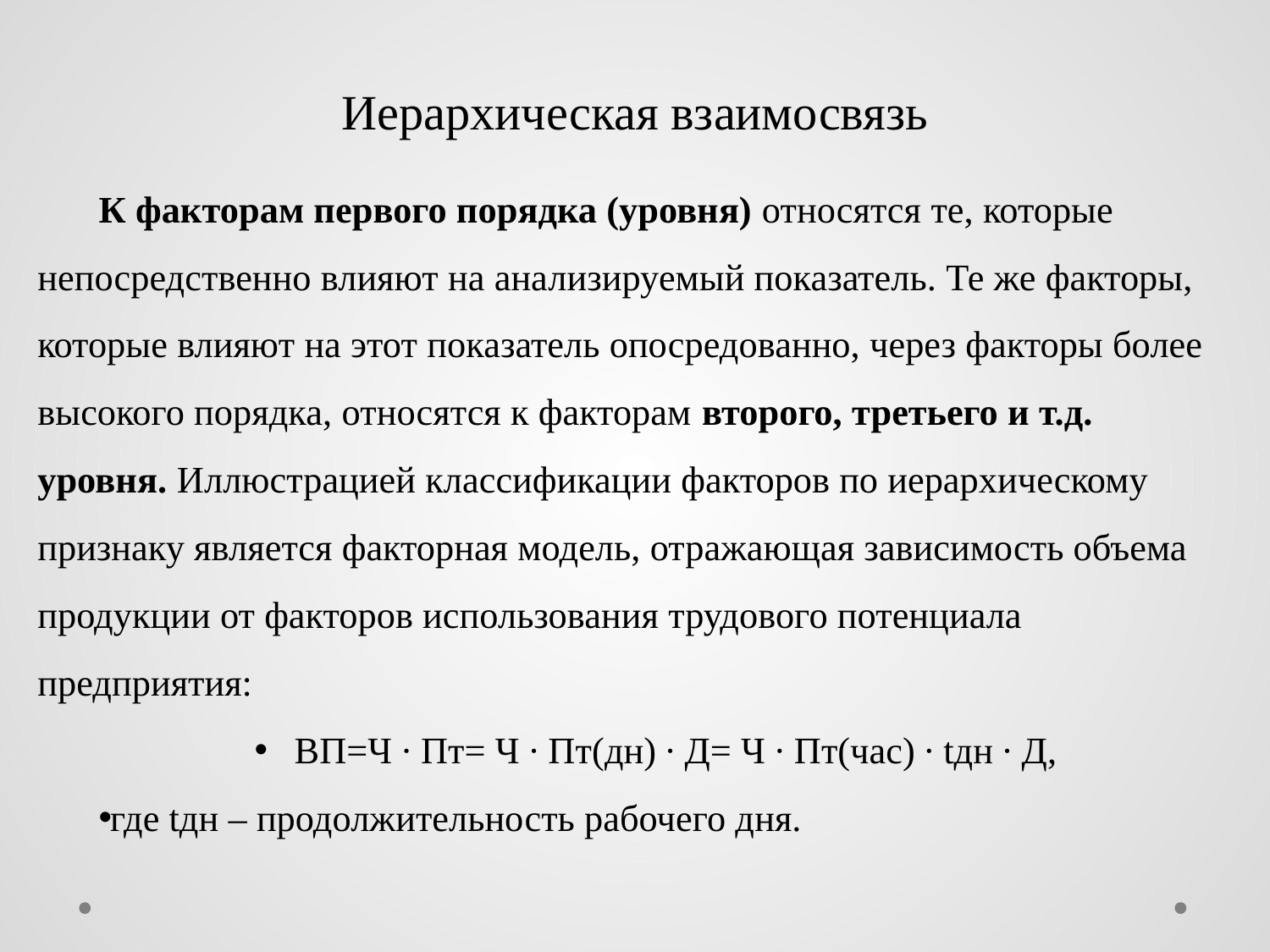

# Иерархическая взаимосвязь
К факторам первого порядка (уровня) относятся те, которые непосредственно влияют на анализируемый показатель. Те же факторы, которые влияют на этот показатель опосредованно, через факторы более высокого порядка, относятся к факторам второго, третьего и т.д. уровня. Иллюстрацией классификации факторов по иерархическому признаку является факторная модель, отражающая зависимость объема продукции от факторов использования трудового потенциала предприятия:
ВП=Ч ∙ Пт= Ч ∙ Пт(дн) ∙ Д= Ч ∙ Пт(час) ∙ tдн ∙ Д,
где tдн – продолжительность рабочего дня.